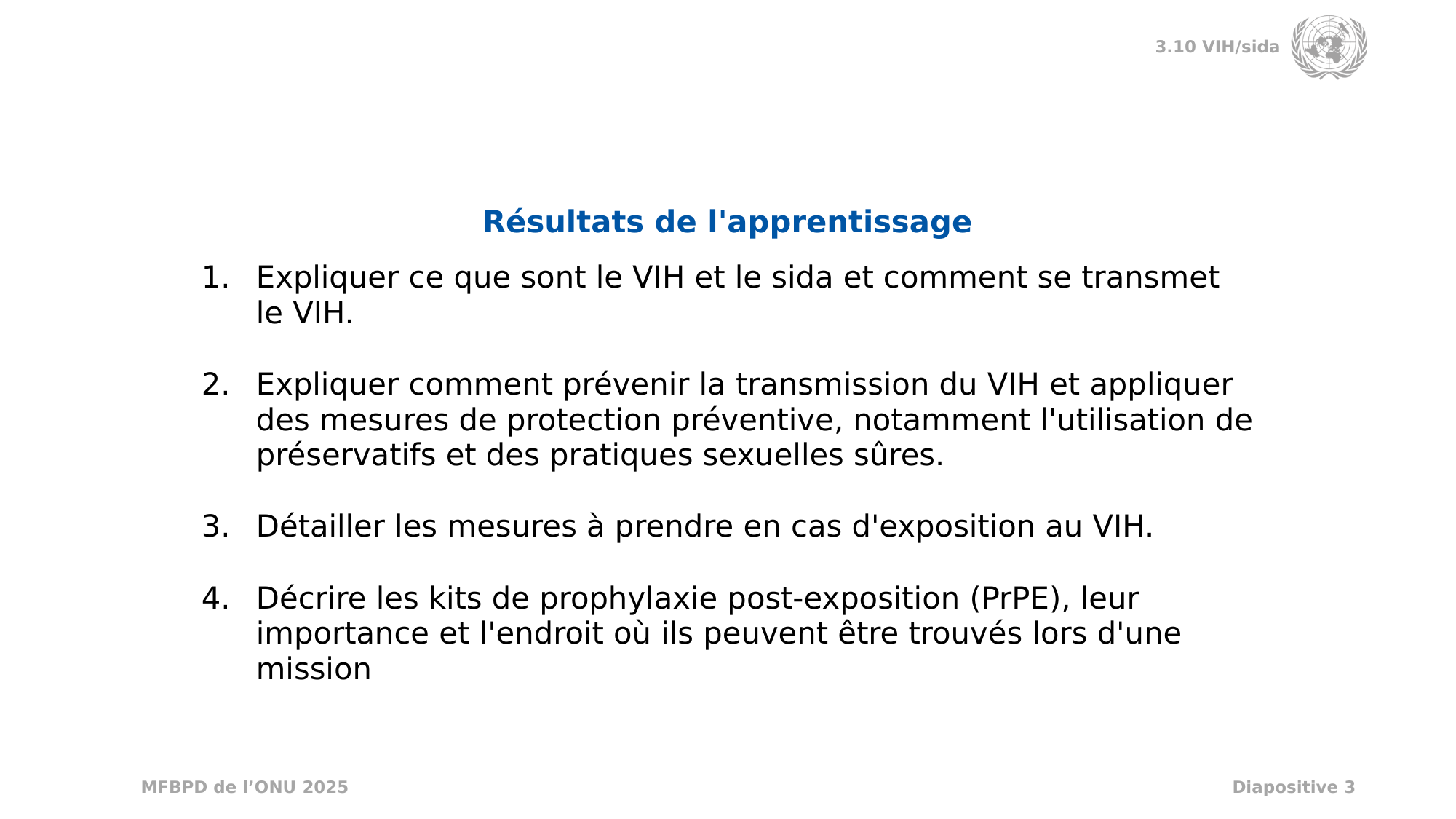

| Résultats de l'apprentissage |
| --- |
| Expliquer ce que sont le VIH et le sida et comment se transmet le VIH. Expliquer comment prévenir la transmission du VIH et appliquer des mesures de protection préventive, notamment l'utilisation de préservatifs et des pratiques sexuelles sûres.  Détailler les mesures à prendre en cas d'exposition au VIH. Décrire les kits de prophylaxie post-exposition (PrPE), leur importance et l'endroit où ils peuvent être trouvés lors d'une mission |